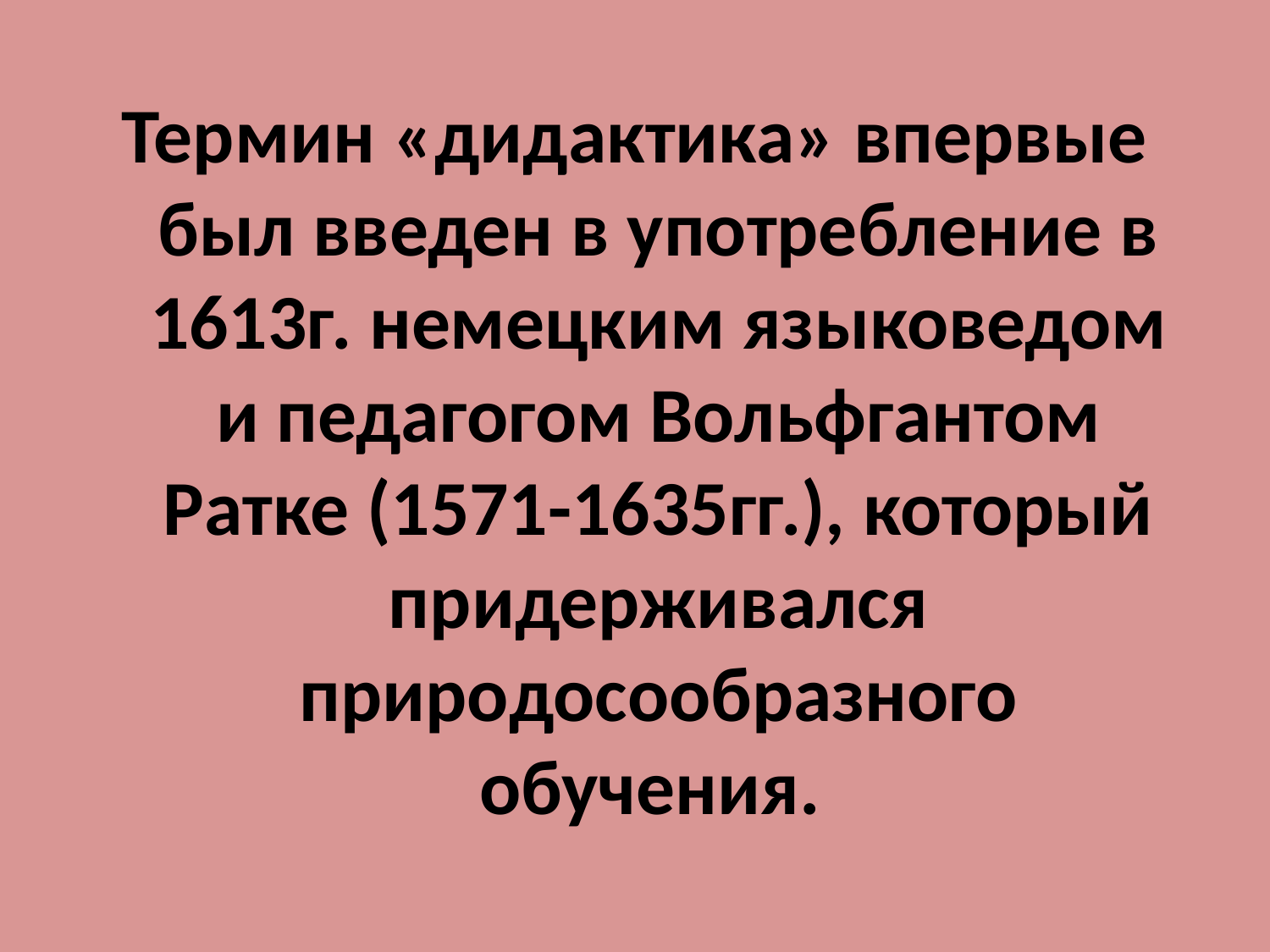

Термин «дидактика» впервые был введен в употребление в 1613г. немецким языковедом и педагогом Вольфгантом Ратке (1571-1635гг.), который придерживался природосообразного обучения.